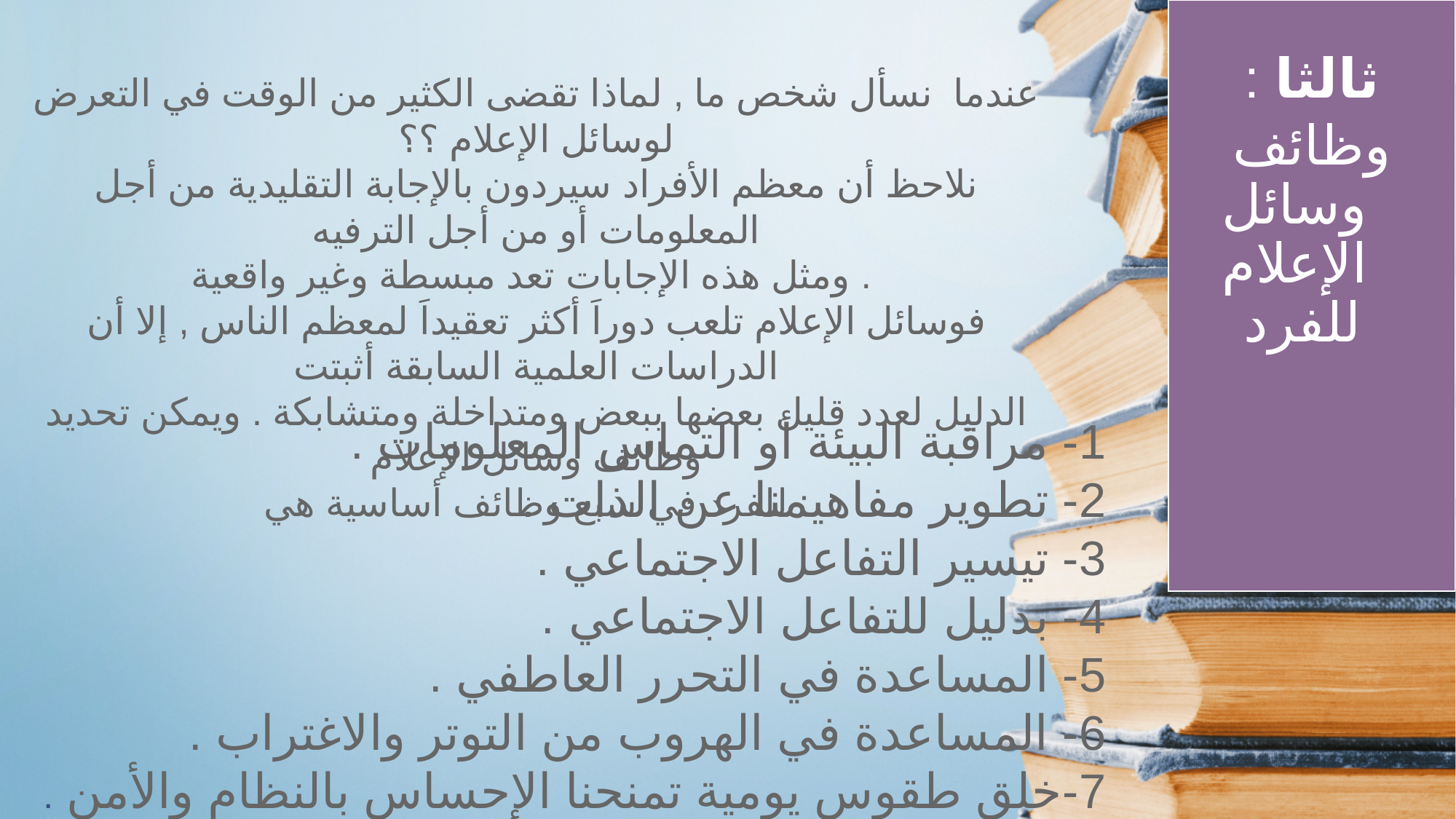

ثالثا :
وظائف وسائل الإعلام للفرد
عندما  نسأل شخص ما , لماذا تقضى الكثير من الوقت في التعرض لوسائل الإعلام ؟؟
نلاحظ أن معظم الأفراد سيردون بالإجابة التقليدية من أجل المعلومات أو من أجل الترفيه
ومثل هذه الإجابات تعد مبسطة وغير واقعية .
فوسائل الإعلام تلعب دوراَ أكثر تعقيداَ لمعظم الناس , إلا أن الدراسات العلمية السابقة أثبتت
الدليل لعدد قليل بعضها ببعض ومتداخلة ومتشابكة . ويمكن تحديد وظائف وسائل الإعلام
للفرد في سبع وظائف أساسية هي :
1- مراقبة البيئة أو التماس المعلومات .
2- تطوير مفاهيمنا عن الذات .
3- تيسير التفاعل الاجتماعي .
4- بدليل للتفاعل الاجتماعي .
5- المساعدة في التحرر العاطفي .
6- المساعدة في الهروب من التوتر والاغتراب .
7-خلق طقوس يومية تمنحنا الإحساس بالنظام والأمن .